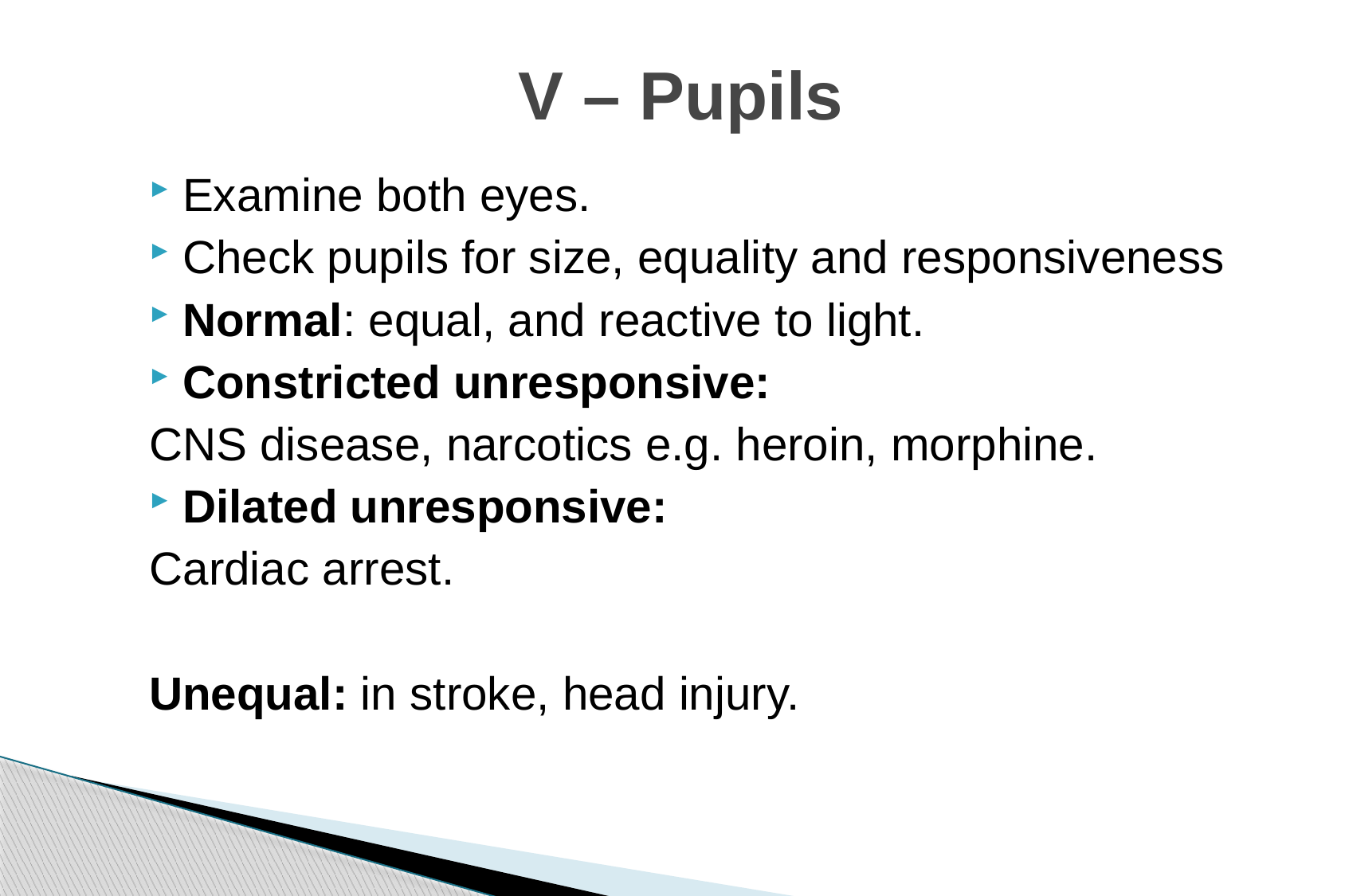

# V – Pupils
Examine both eyes.
Check pupils for size, equality and responsiveness
Normal: equal, and reactive to light.
Constricted unresponsive:
CNS disease, narcotics e.g. heroin, morphine.
Dilated unresponsive:
Cardiac arrest.

Unequal: in stroke, head injury.